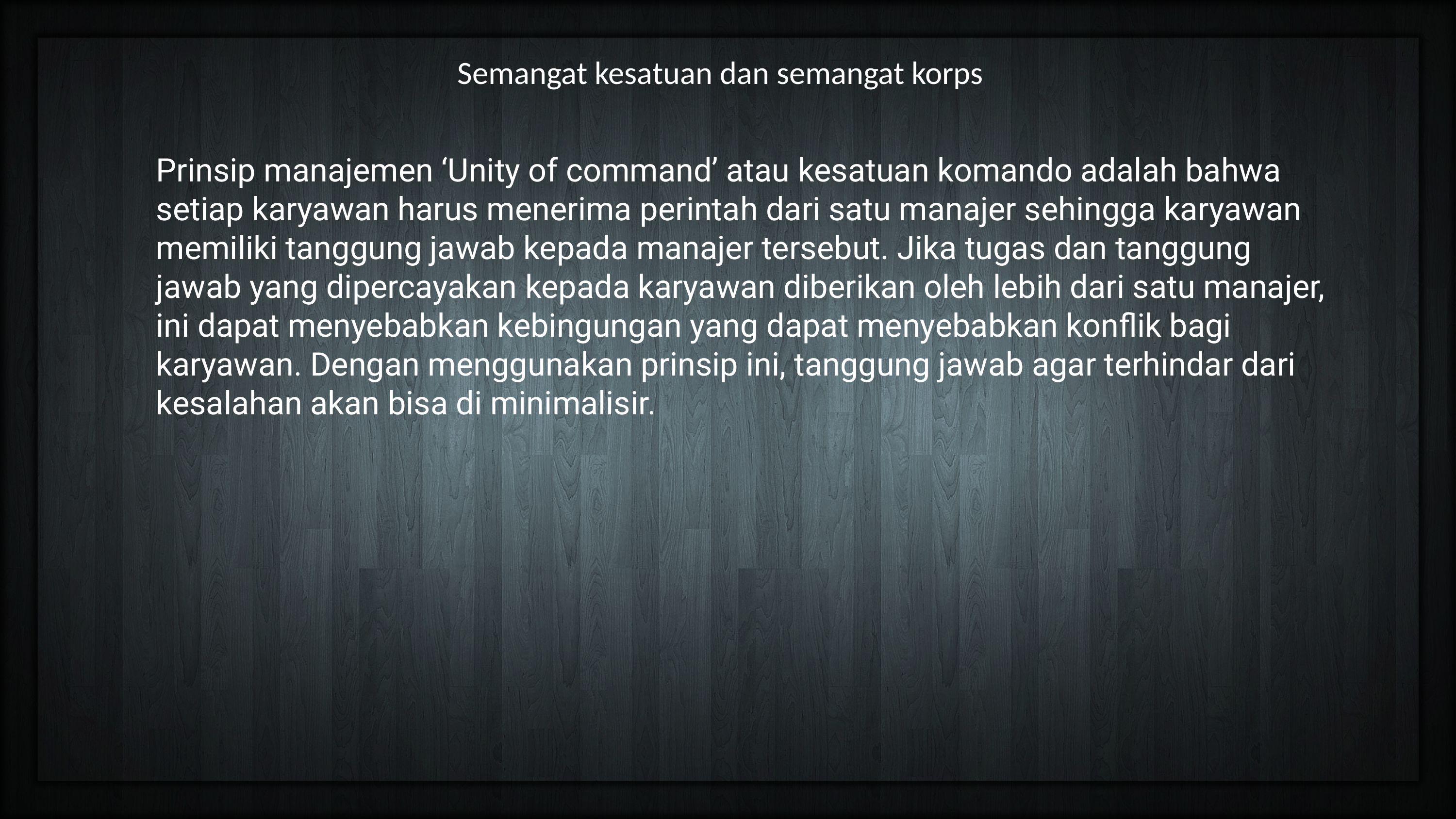

Semangat kesatuan dan semangat korps
Prinsip manajemen ‘Unity of command’ atau kesatuan komando adalah bahwa setiap karyawan harus menerima perintah dari satu manajer sehingga karyawan memiliki tanggung jawab kepada manajer tersebut. Jika tugas dan tanggung jawab yang dipercayakan kepada karyawan diberikan oleh lebih dari satu manajer, ini dapat menyebabkan kebingungan yang dapat menyebabkan konflik bagi karyawan. Dengan menggunakan prinsip ini, tanggung jawab agar terhindar dari kesalahan akan bisa di minimalisir.